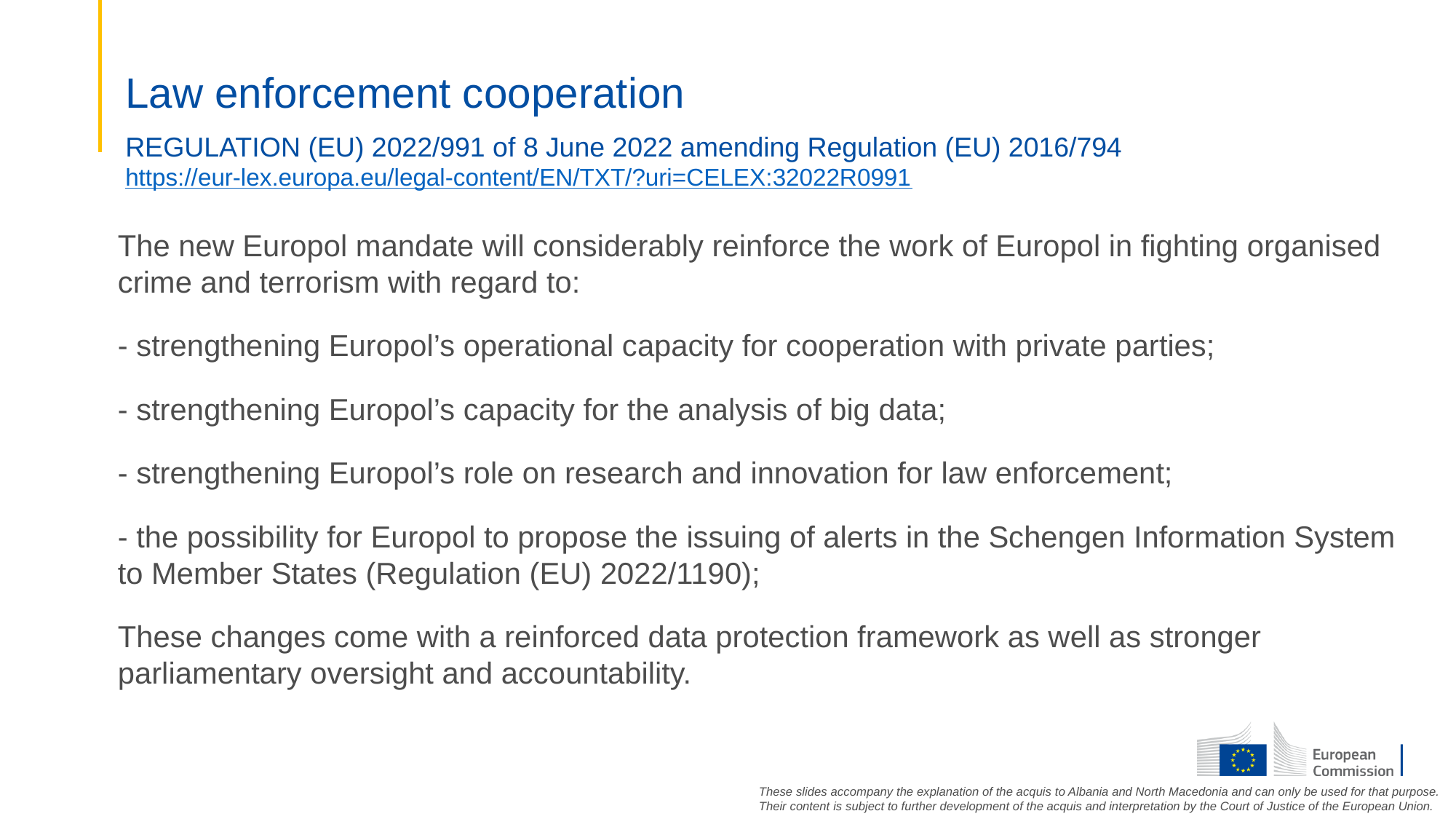

# Law enforcement cooperation
REGULATION (EU) 2022/991 of 8 June 2022 amending Regulation (EU) 2016/794
https://eur-lex.europa.eu/legal-content/EN/TXT/?uri=CELEX:32022R0991

The new Europol mandate will considerably reinforce the work of Europol in fighting organised crime and terrorism with regard to:
- strengthening Europol’s operational capacity for cooperation with private parties;
- strengthening Europol’s capacity for the analysis of big data;
- strengthening Europol’s role on research and innovation for law enforcement;
- the possibility for Europol to propose the issuing of alerts in the Schengen Information System to Member States (Regulation (EU) 2022/1190);
These changes come with a reinforced data protection framework as well as stronger parliamentary oversight and accountability.